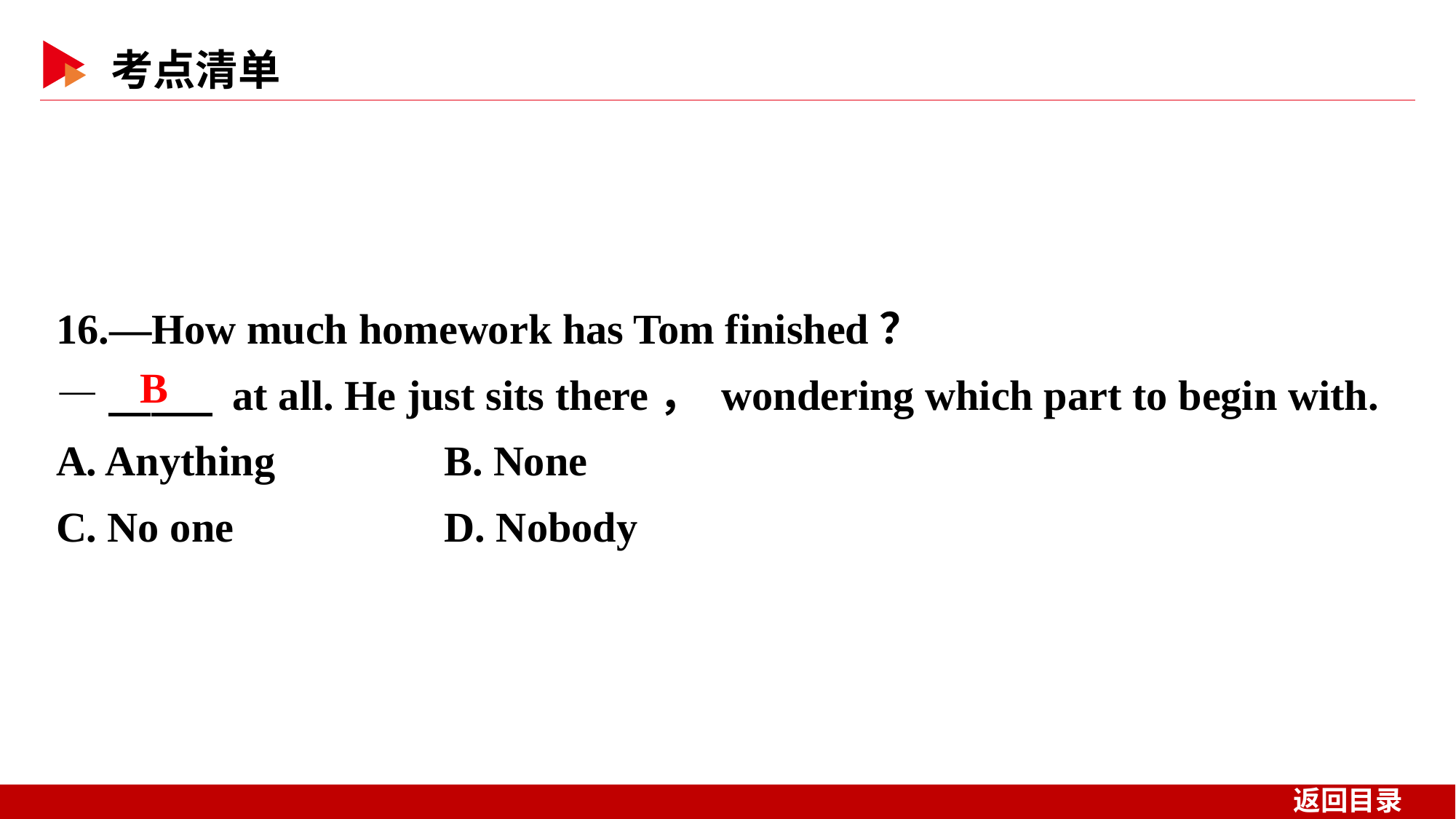

16.—How much homework has Tom finished？
—　  　 at all. He just sits there， wondering which part to begin with.
A. Anything                B. None
C. No one                    D. Nobody
B